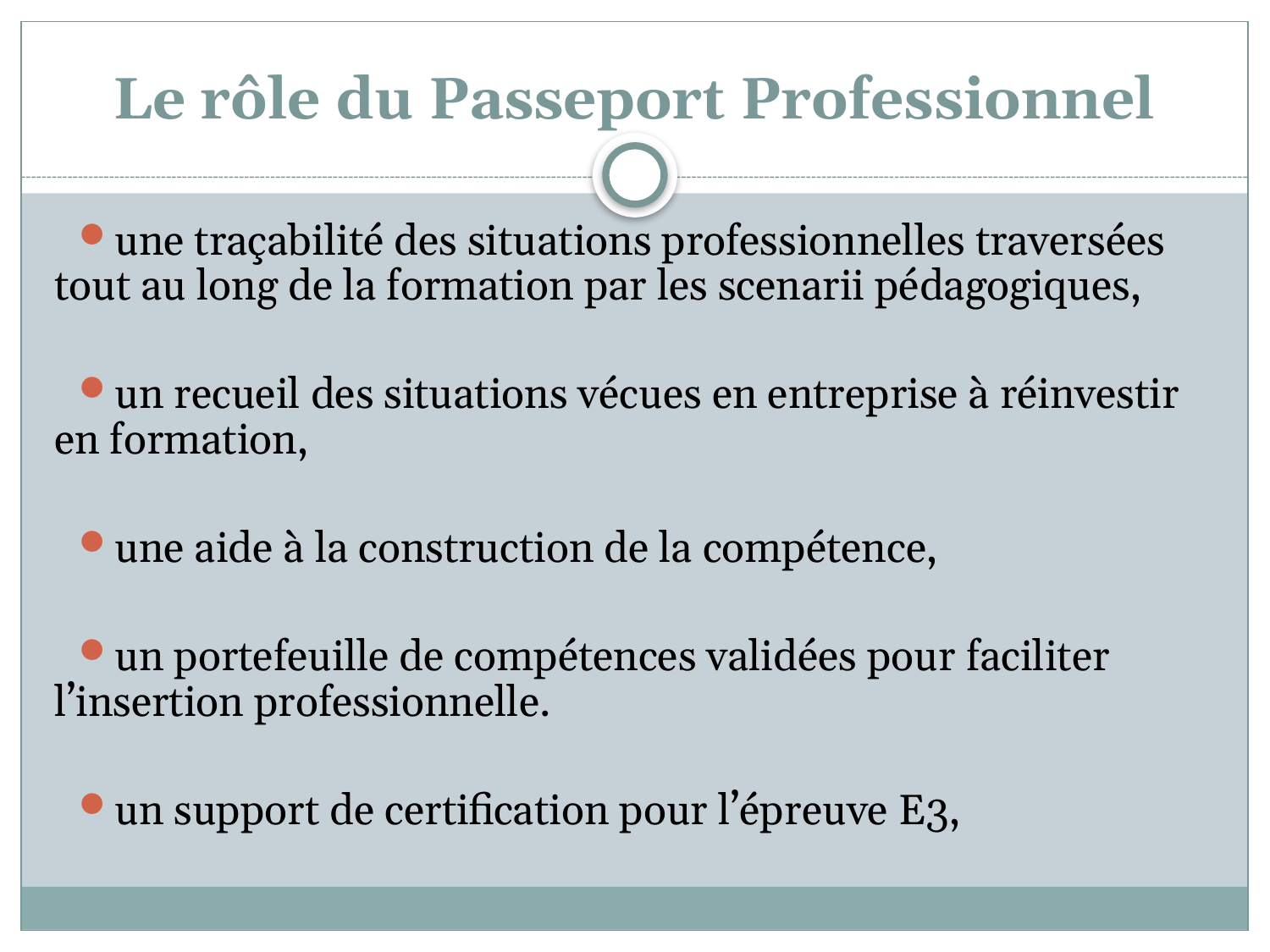

# Le rôle du Passeport Professionnel
une traçabilité des situations professionnelles traversées tout au long de la formation par les scenarii pédagogiques,

un recueil des situations vécues en entreprise à réinvestir en formation,

une aide à la construction de la compétence,

un portefeuille de compétences validées pour faciliter l’insertion professionnelle.

un support de certification pour l’épreuve E3,